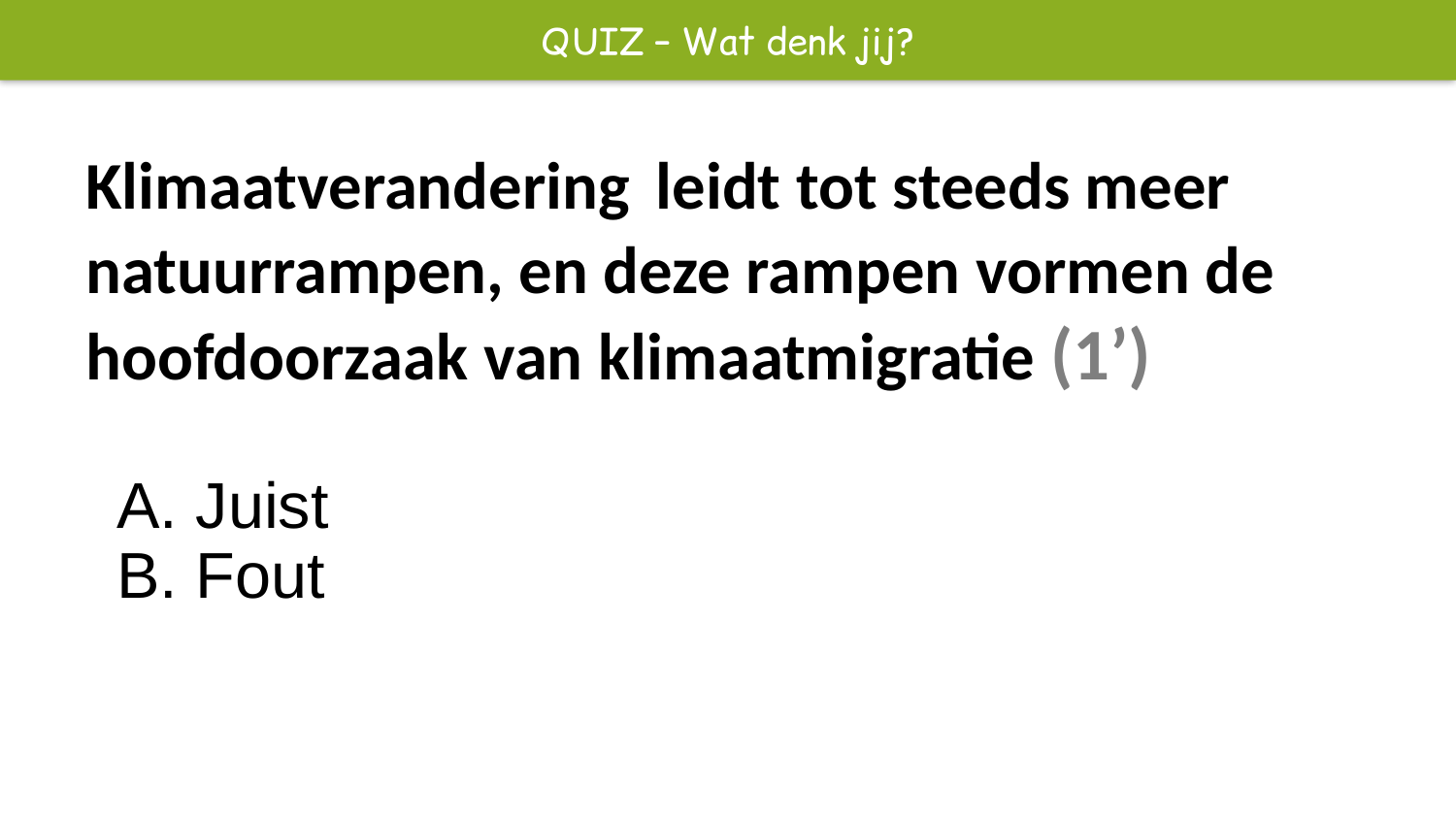

QUIZ – Wat denk jij?
Klimaatverandering leidt tot steeds meer natuurrampen, en deze rampen vormen de hoofdoorzaak van klimaatmigratie (1’)
A. Juist
B. Fout